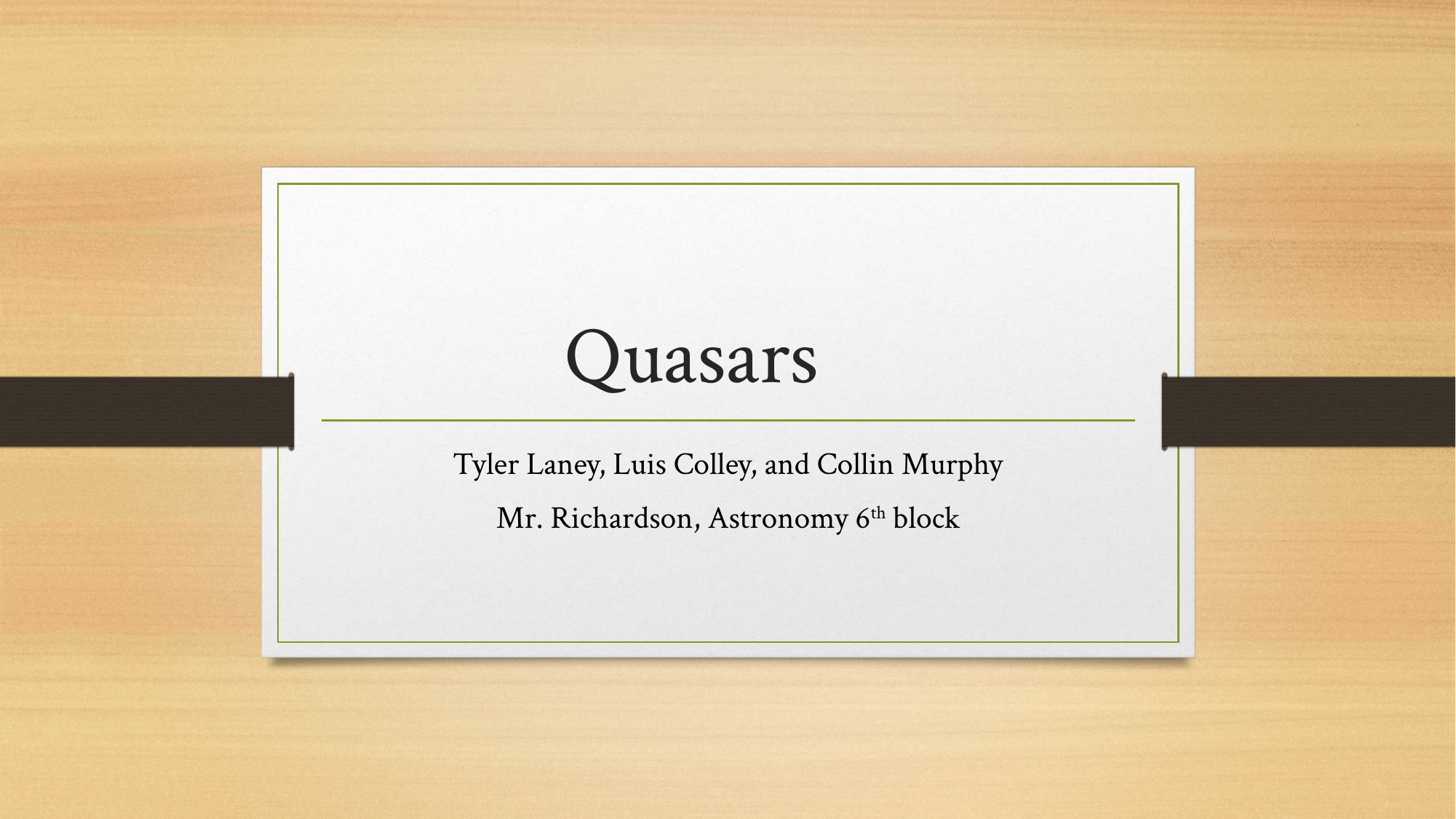

# Quasars
Tyler Laney, Luis Colley, and Collin Murphy
Mr. Richardson, Astronomy 6th block